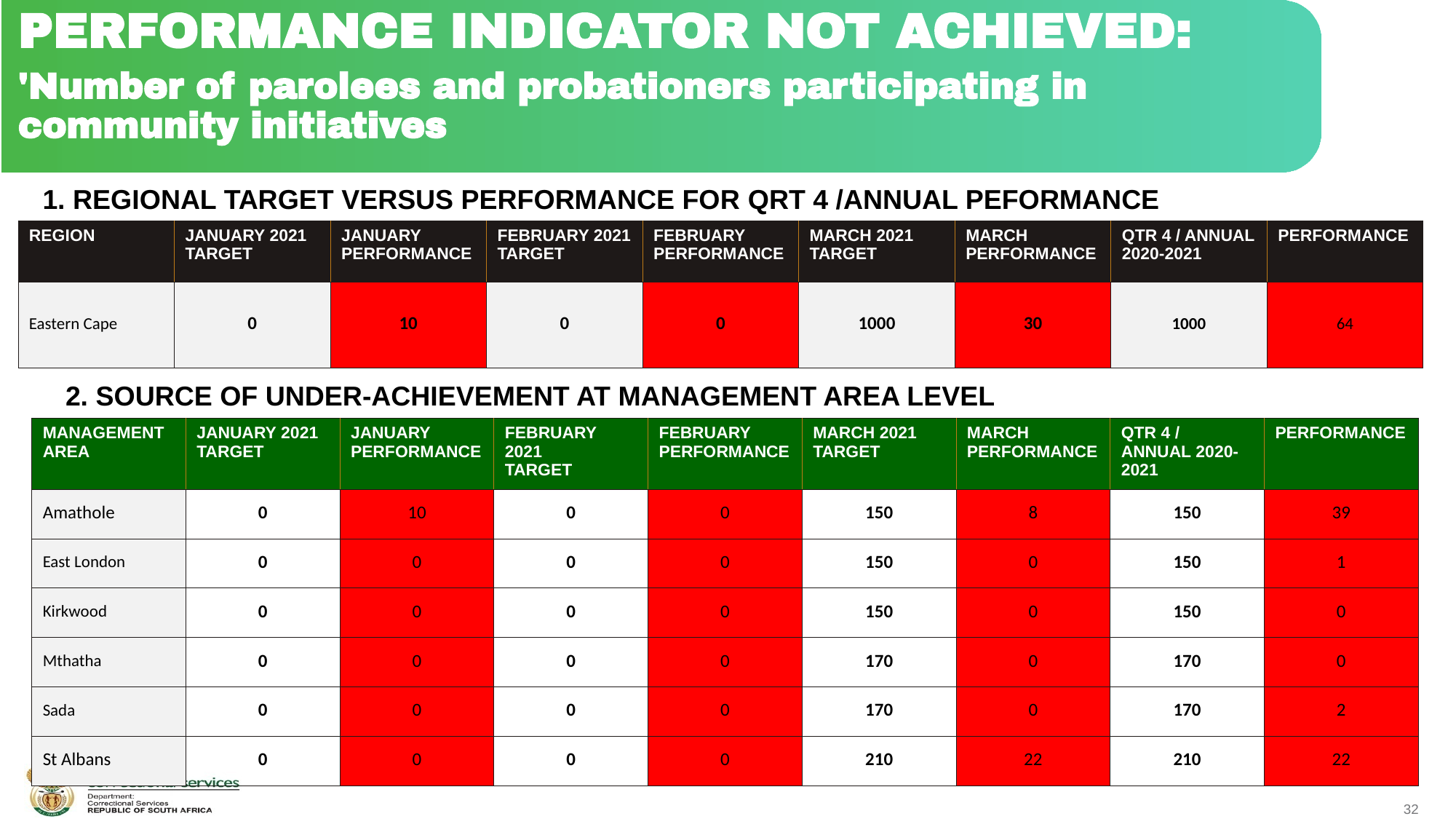

PERFORMANCE INDICATOR NOT ACHIEVED:
'Number of parolees and probationers participating in community initiatives

1. REGIONAL TARGET VERSUS PERFORMANCE FOR QRT 4 /ANNUAL PEFORMANCE  (2020/2021)
(2020/2021)
| REGION | JANUARY 2021 TARGET | JANUARY PERFORMANCE | FEBRUARY 2021 TARGET | FEBRUARY PERFORMANCE | MARCH 2021 TARGET | MARCH PERFORMANCE | QTR 4 / ANNUAL 2020-2021 | PERFORMANCE |
| --- | --- | --- | --- | --- | --- | --- | --- | --- |
| Eastern Cape | 0 | 10 | 0 | 0 | 1000 | 30 | 1000 | 64 |
   2. SOURCE OF UNDER-ACHIEVEMENT AT MANAGEMENT AREA LEVEL
| MANAGEMENT AREA | JANUARY 2021 TARGET | JANUARY PERFORMANCE | FEBRUARY 2021 TARGET | FEBRUARY PERFORMANCE | MARCH 2021 TARGET | MARCH PERFORMANCE | QTR 4 / ANNUAL 2020-2021 | PERFORMANCE |
| --- | --- | --- | --- | --- | --- | --- | --- | --- |
| Amathole | 0 | 10 | 0 | 0 | 150 | 8 | 150 | 39 |
| East London | 0 | 0 | 0 | 0 | 150 | 0 | 150 | 1 |
| Kirkwood | 0 | 0 | 0 | 0 | 150 | 0 | 150 | 0 |
| Mthatha | 0 | 0 | 0 | 0 | 170 | 0 | 170 | 0 |
| Sada | 0 | 0 | 0 | 0 | 170 | 0 | 170 | 2 |
| St Albans | 0 | 0 | 0 | 0 | 210 | 22 | 210 | 22 |